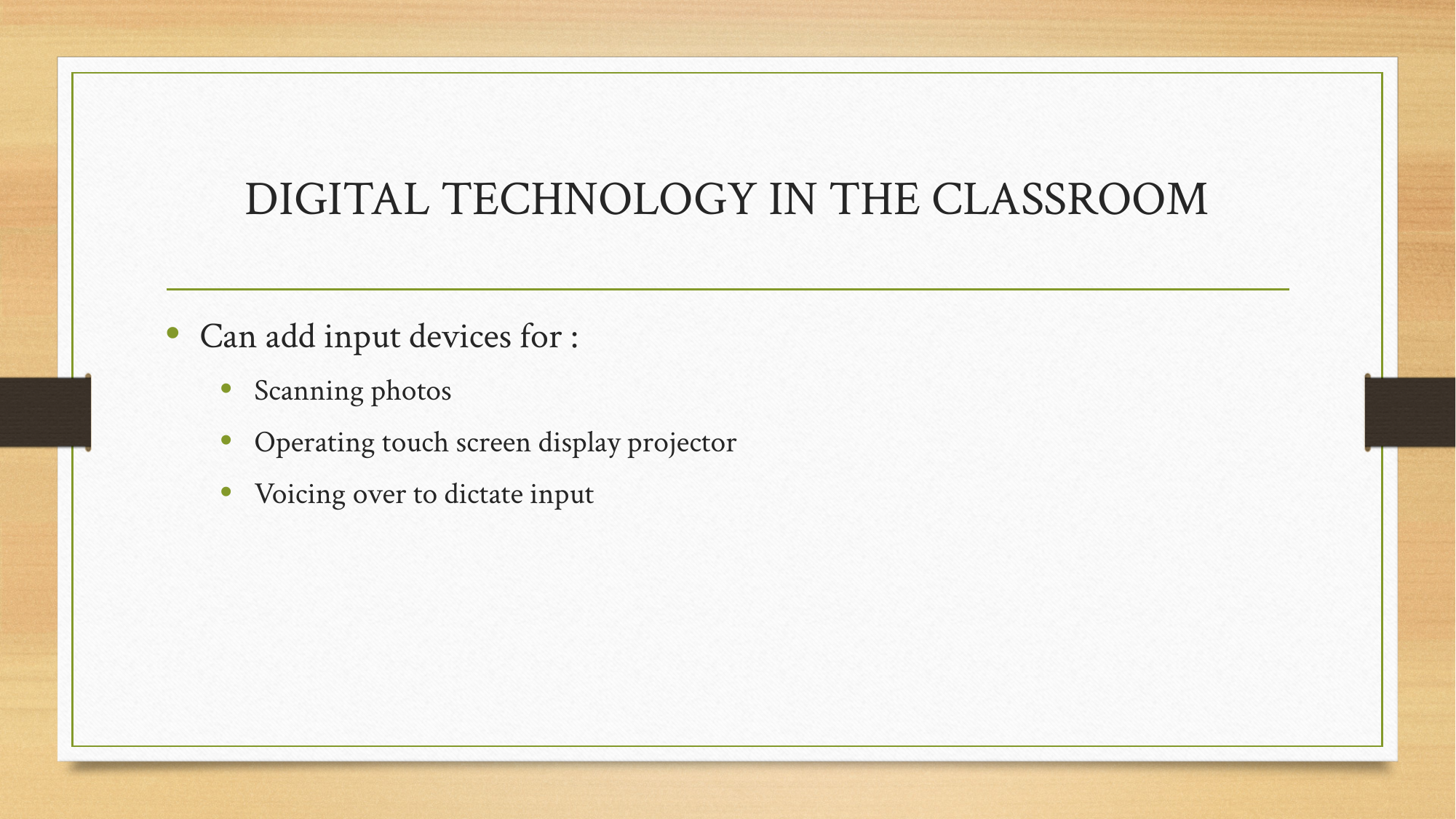

# DIGITAL TECHNOLOGY IN THE CLASSROOM
Can add input devices for :
Scanning photos
Operating touch screen display projector
Voicing over to dictate input